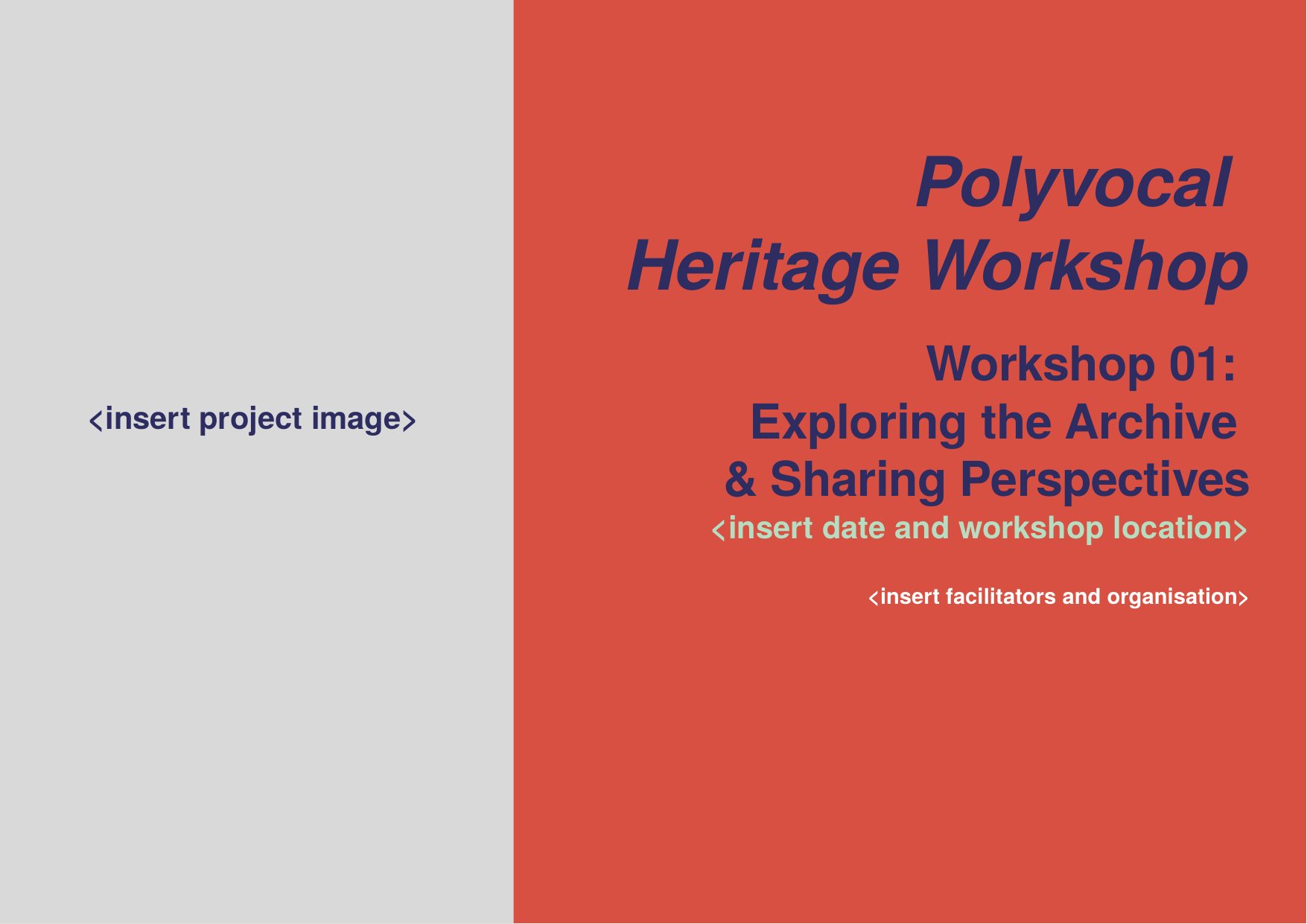

# Polyvocal Heritage Workshop
Workshop 01:
Exploring the Archive
& Sharing Perspectives
<insert date and workshop location>
<insert facilitators and organisation>
<insert project image>